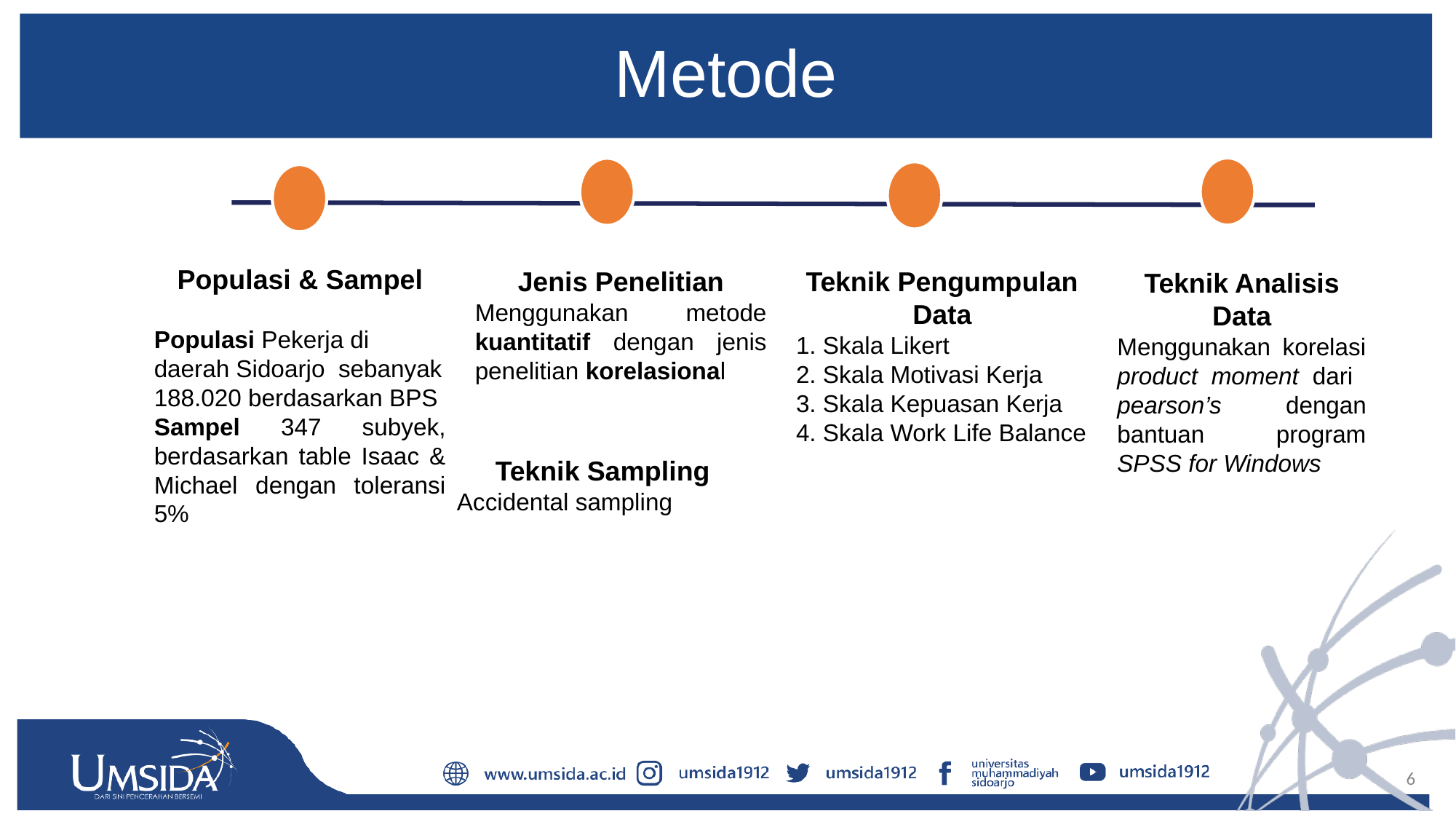

# Metode

Populasi & Sampel

Populasi Pekerja di daerah Sidoarjo  sebanyak 188.020 berdasarkan BPS
Sampel 347 subyek, berdasarkan table Isaac & Michael dengan toleransi 5%
Jenis Penelitian
Menggunakan metode kuantitatif dengan jenis penelitian korelasional
Teknik Pengumpulan Data
1. Skala Likert
2. Skala Motivasi Kerja
3. Skala Kepuasan Kerja
4. Skala Work Life Balance
Teknik Analisis Data
Menggunakan korelasi product moment dari  pearson’s dengan bantuan program SPSS for Windows
Teknik Sampling
Accidental sampling